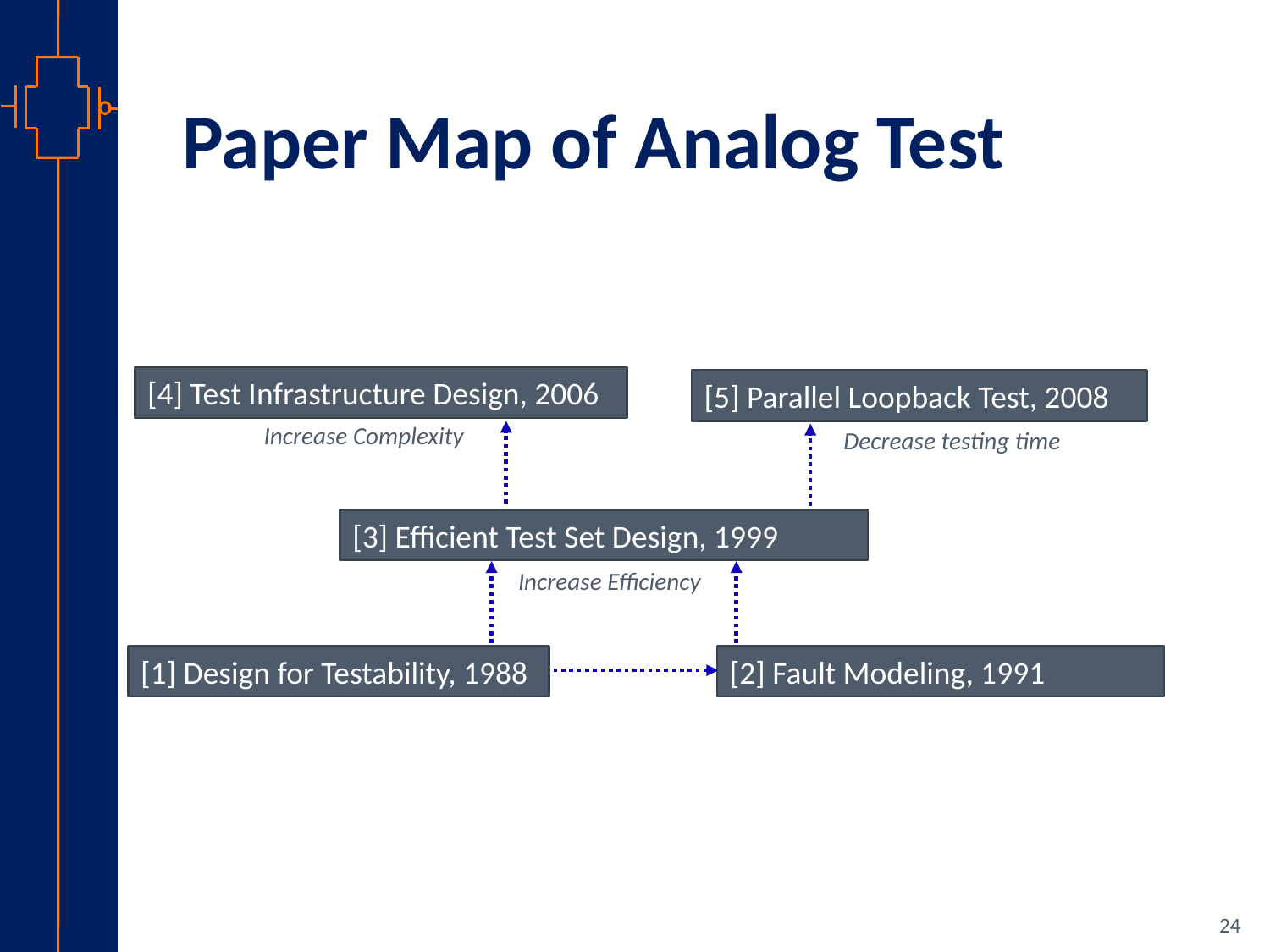

# Paper Map of Analog Test
[4] Test Infrastructure Design, 2006
[5] Parallel Loopback Test, 2008
Increase Complexity
Decrease testing time

[3] Efficient Test Set Design, 1999
Increase Efficiency

[1] Design for Testability, 1988
[2] Fault Modeling, 1991
24